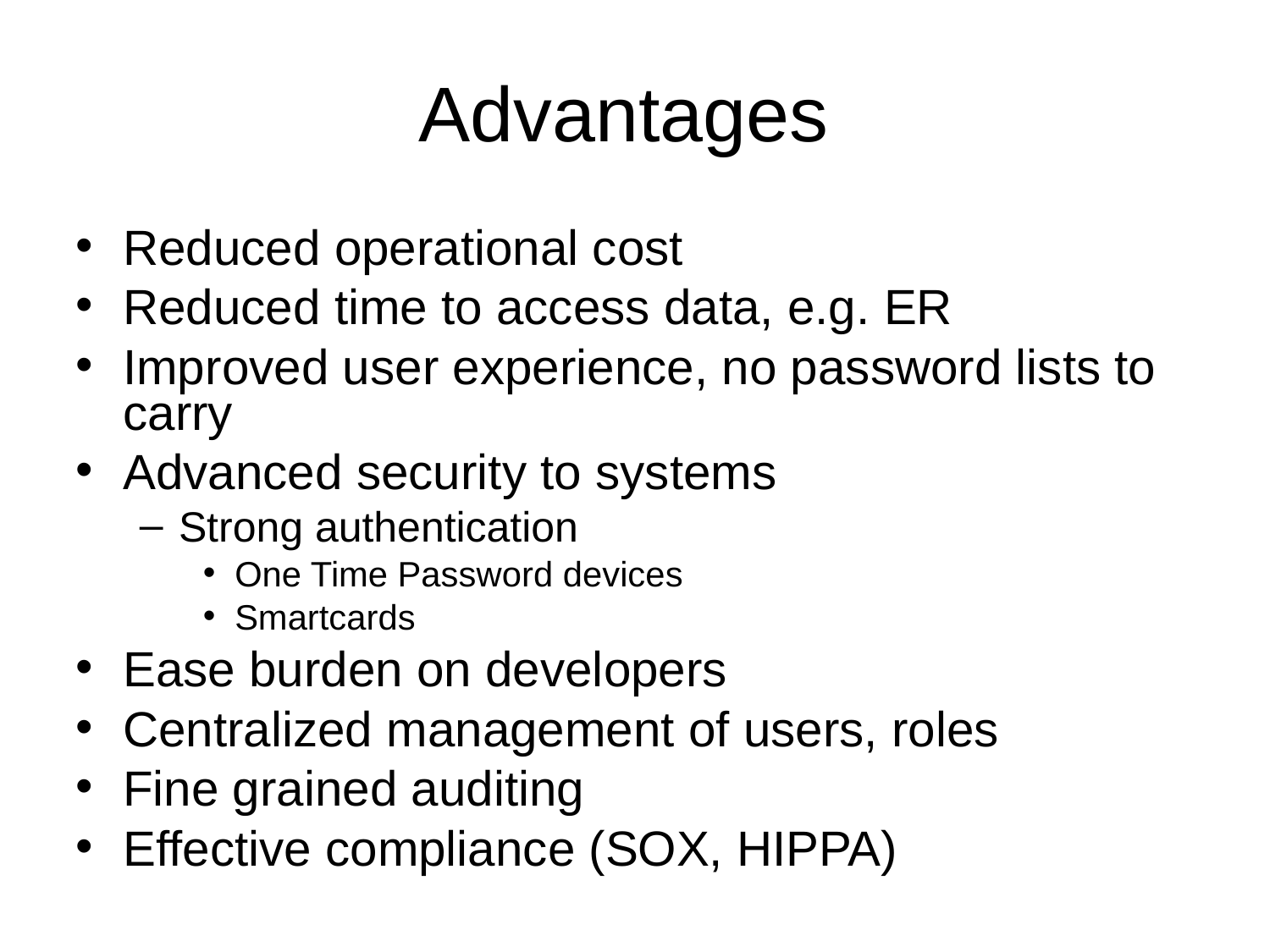

# Advantages
Reduced operational cost
Reduced time to access data, e.g. ER
Improved user experience, no password lists to carry
Advanced security to systems
Strong authentication
One Time Password devices
Smartcards
Ease burden on developers
Centralized management of users, roles
Fine grained auditing
Effective compliance (SOX, HIPPA)